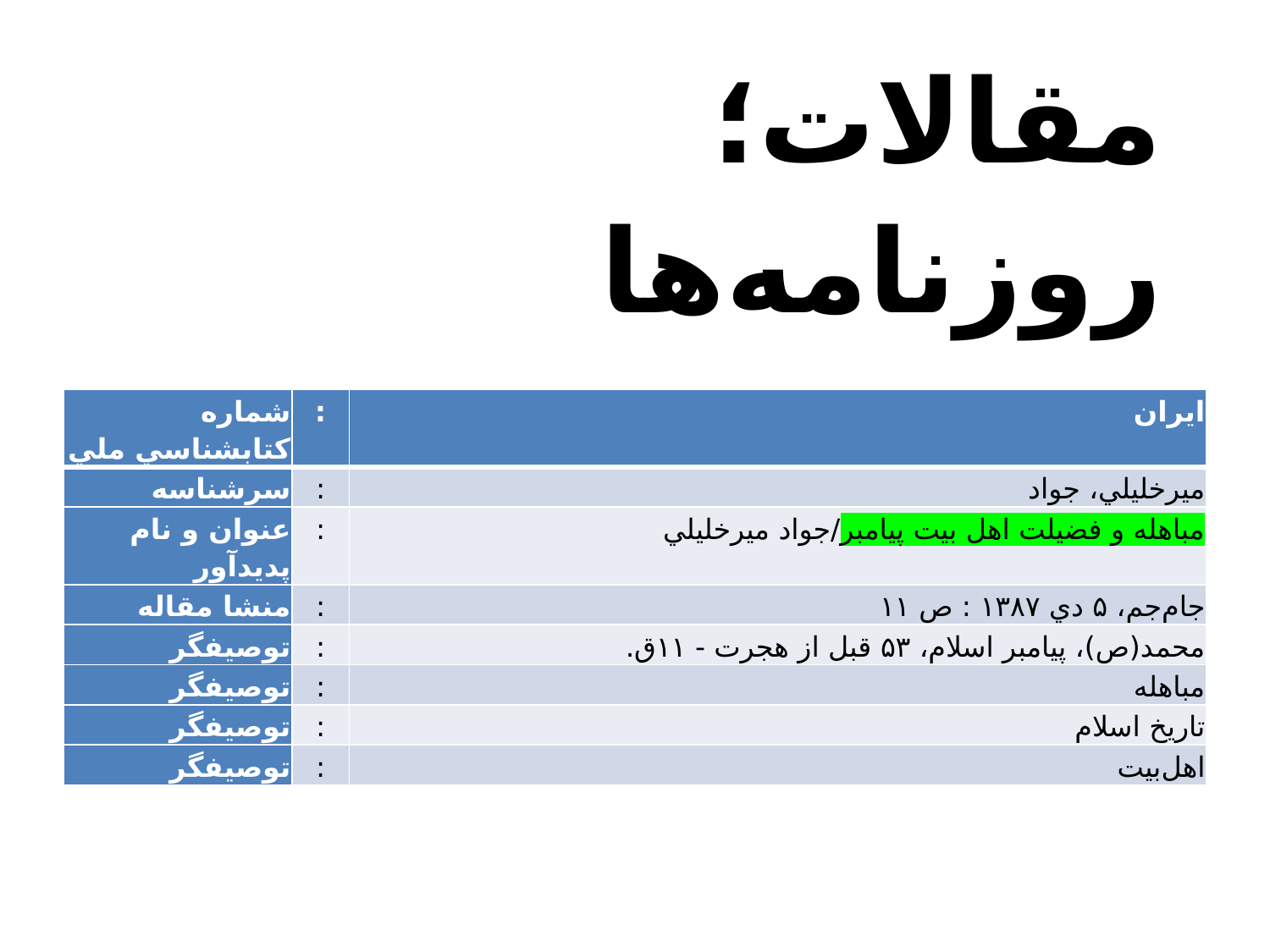

مقالات؛ روزنامه‌ها

| ‏شماره کتابشناسي ملي | : | ايران |
| --- | --- | --- |
| ‏سرشناسه | : | ميرخليلي، جواد |
| ‏عنوان و نام پديدآور | : | مباهله و فضيلت اهل بيت پيامبر/جواد ميرخليلي |
| ‏منشا مقاله | : | جام‌جم، ۵ دي ۱۳۸۷ : ص ۱۱ |
| ‏توصيفگر | : | م‍ح‍م‍د(ص)، پيامبر اسلام، ‏‫۵۳ قبل از هجرت -‏ ۱۱ق. |
| ‏توصيفگر | : | م‍ب‍اه‍ل‍ه‌ |
| ‏توصيفگر | : | ت‍اري‍خ‌ اس‍لام‌ |
| ‏توصيفگر | : | اهل‌بيت |